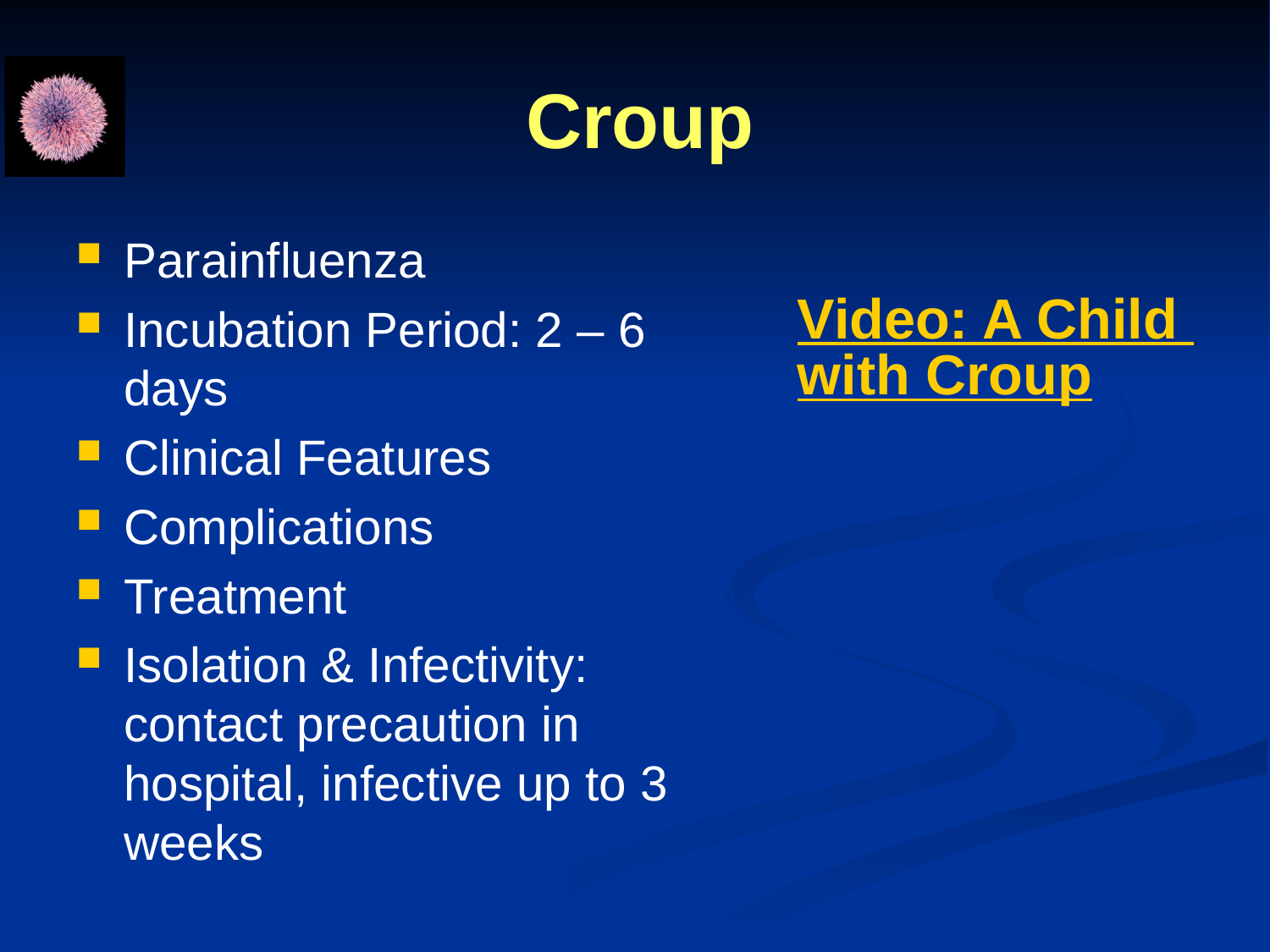

# Croup
Parainfluenza
Incubation Period: 2 – 6 days
Clinical Features
Complications
Treatment
Isolation & Infectivity: contact precaution in hospital, infective up to 3 weeks
Video: A Child with Croup